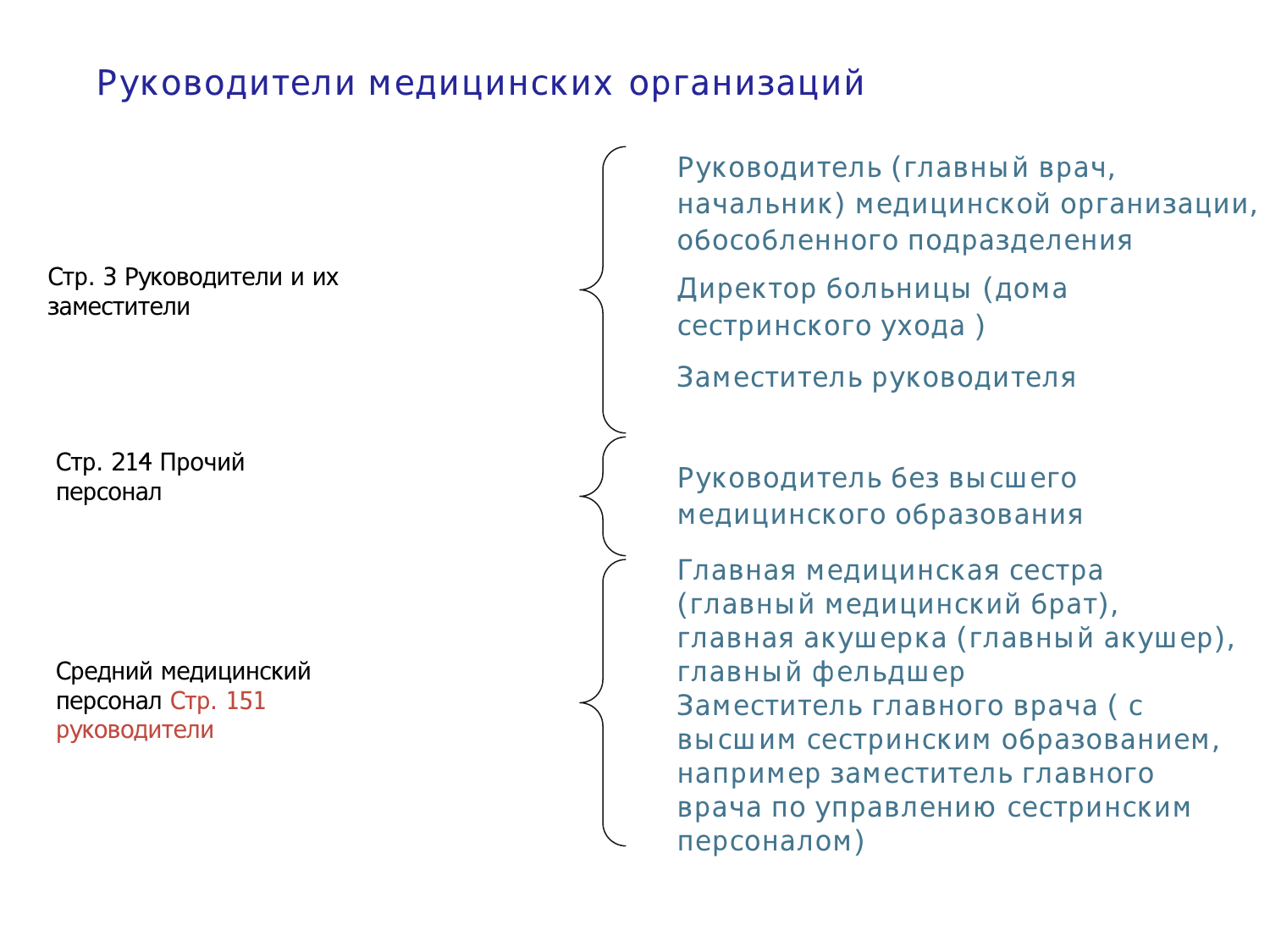

# Руководители медицинских организаций
Руководитель (главный врач, начальник) медицинской организации, обособленного подразделения
Директор больницы (дома сестринского ухода )
Заместитель руководителя

Стр. 3 Руководители и их заместители

Стр. 214 Прочий персонал
Руководитель без высшего медицинского образования
Главная медицинская сестра (главный медицинский брат), главная акушерка (главный акушер), главный фельдшер
Заместитель главного врача ( с высшим сестринским образованием, например заместитель главного врача по управлению сестринским персоналом)

Средний медицинский персонал Стр. 151 руководители